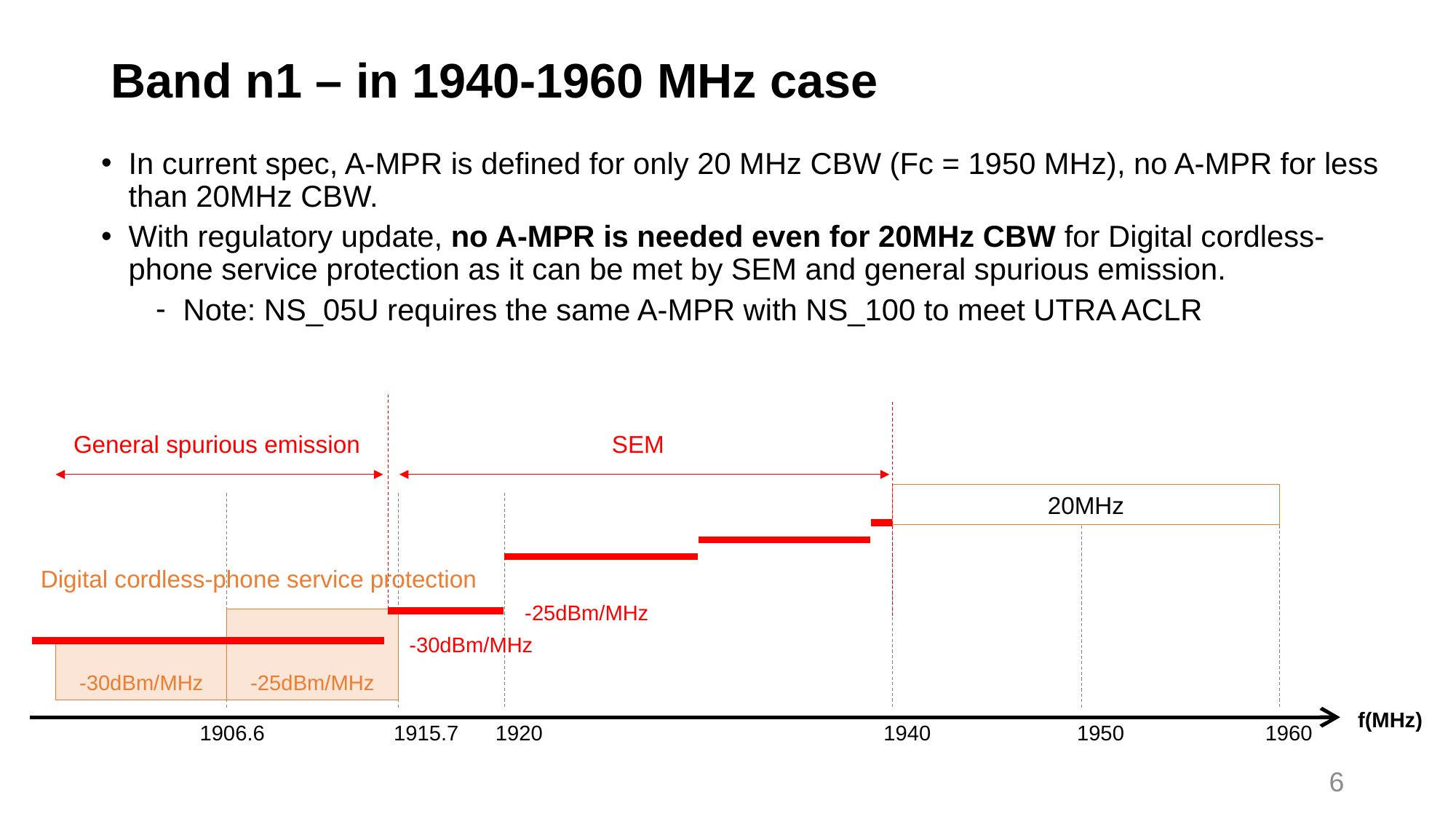

# Band n1 – in 1940-1960 MHz case
In current spec, A-MPR is defined for only 20 MHz CBW (Fc = 1950 MHz), no A-MPR for less than 20MHz CBW.
With regulatory update, no A-MPR is needed even for 20MHz CBW for Digital cordless-phone service protection as it can be met by SEM and general spurious emission.
Note: NS_05U requires the same A-MPR with NS_100 to meet UTRA ACLR
General spurious emission
SEM
20MHz
Digital cordless-phone service protection
-25dBm/MHz
-25dBm/MHz
-30dBm/MHz
-30dBm/MHz
f(MHz)
1906.6
1915.7
1920
1940
1950
1960
6